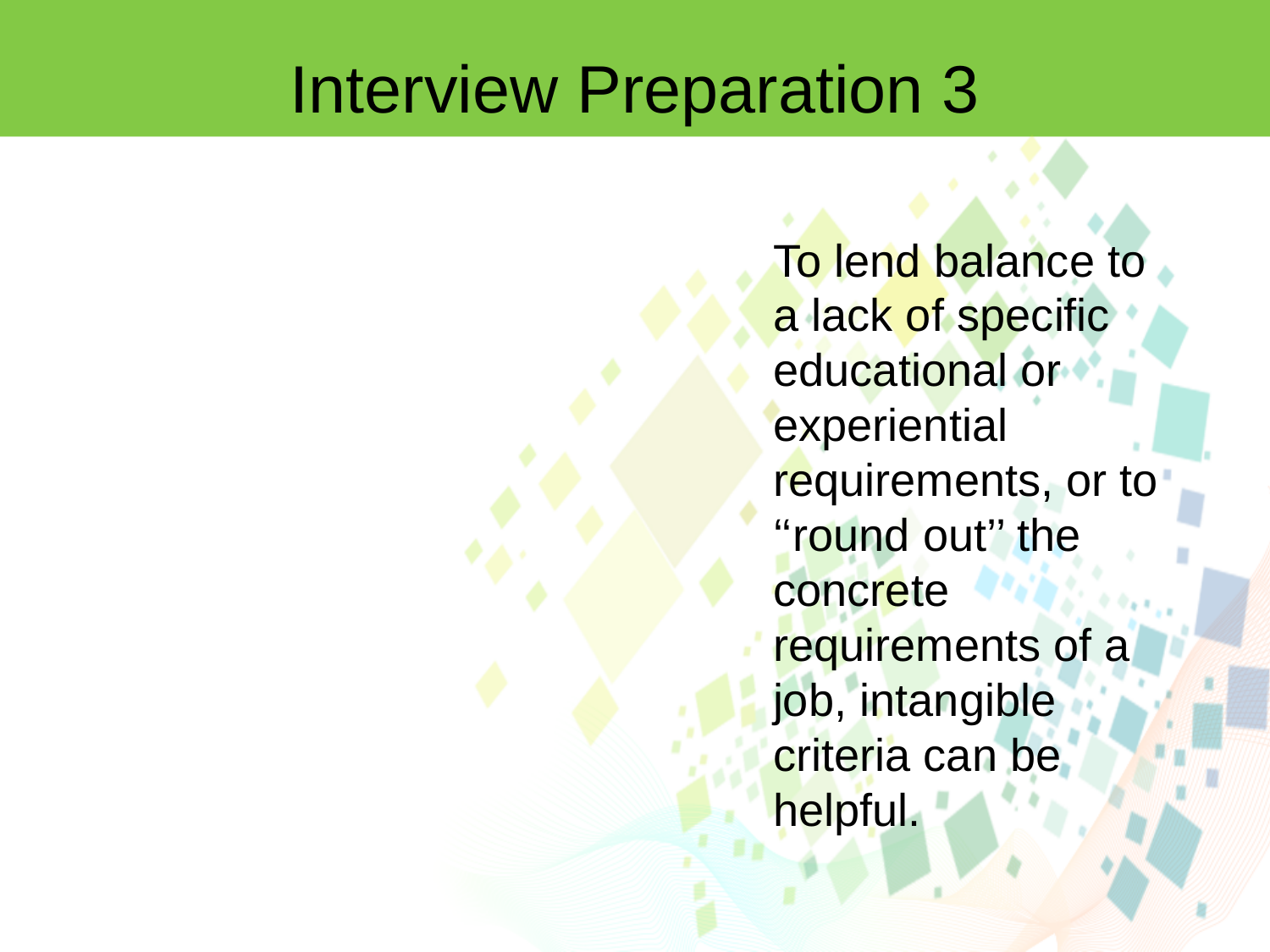

Interview Preparation 3
To lend balance to a lack of specific educational or experiential requirements, or to
‘‘round out’’ the concrete requirements of a job, intangible criteria can be helpful.